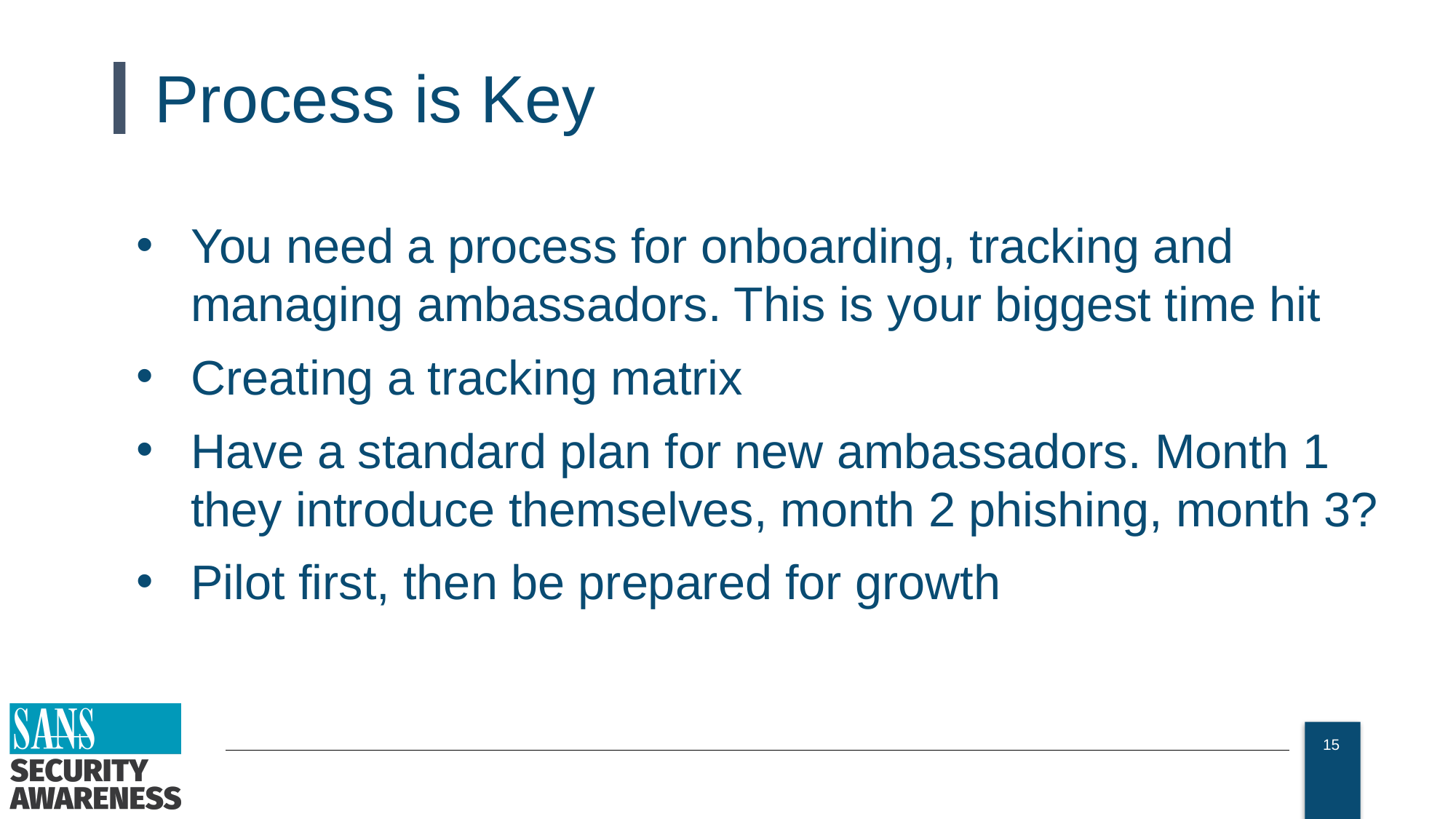

# Process is Key
You need a process for onboarding, tracking and managing ambassadors. This is your biggest time hit
Creating a tracking matrix
Have a standard plan for new ambassadors. Month 1 they introduce themselves, month 2 phishing, month 3?
Pilot first, then be prepared for growth